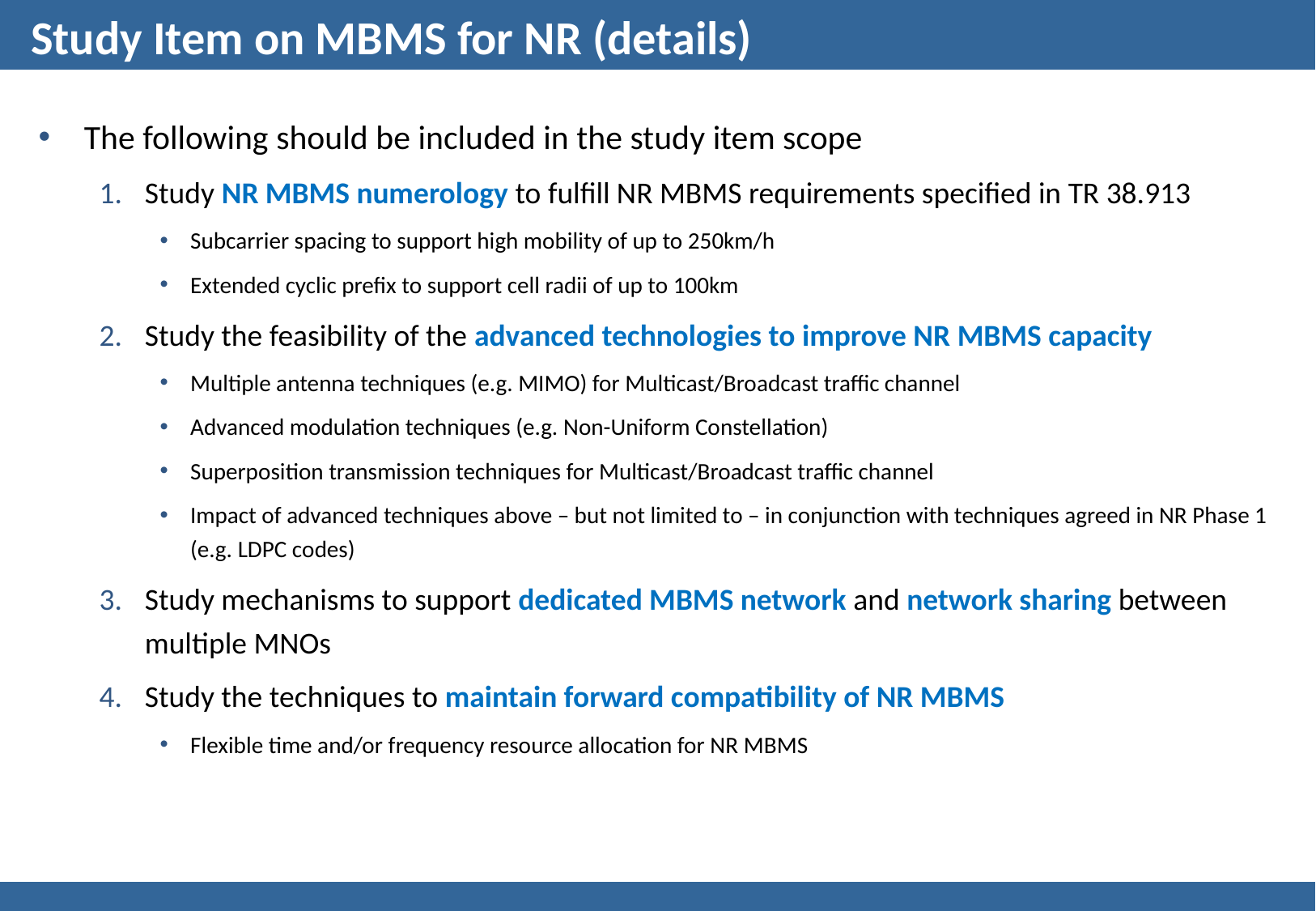

# Study Item on MBMS for NR (details)
The following should be included in the study item scope
Study NR MBMS numerology to fulfill NR MBMS requirements specified in TR 38.913
Subcarrier spacing to support high mobility of up to 250km/h
Extended cyclic prefix to support cell radii of up to 100km
Study the feasibility of the advanced technologies to improve NR MBMS capacity
Multiple antenna techniques (e.g. MIMO) for Multicast/Broadcast traffic channel
Advanced modulation techniques (e.g. Non-Uniform Constellation)
Superposition transmission techniques for Multicast/Broadcast traffic channel
Impact of advanced techniques above – but not limited to – in conjunction with techniques agreed in NR Phase 1 (e.g. LDPC codes)
Study mechanisms to support dedicated MBMS network and network sharing between multiple MNOs
Study the techniques to maintain forward compatibility of NR MBMS
Flexible time and/or frequency resource allocation for NR MBMS